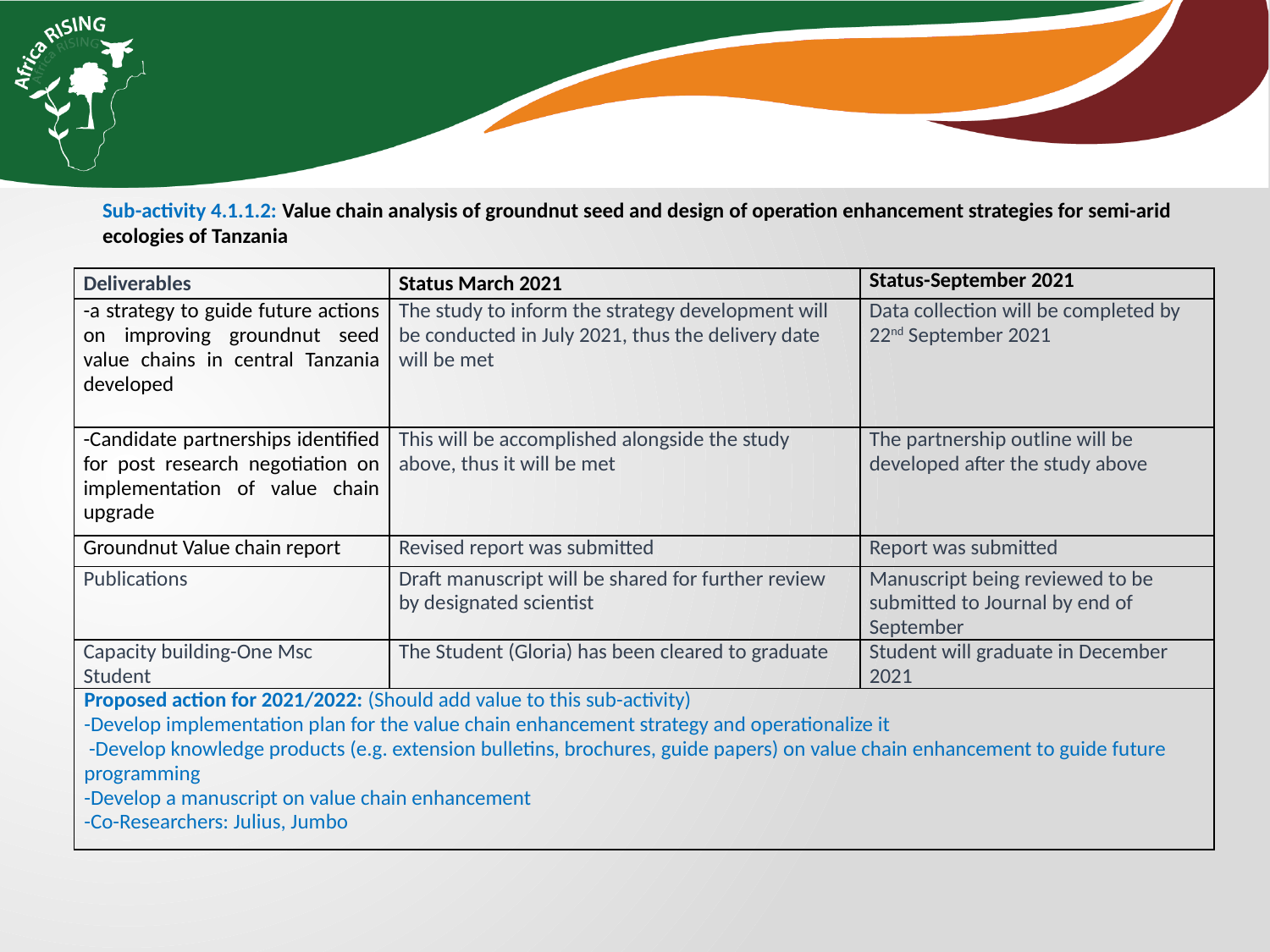

Sub-activity 4.1.1.2: Value chain analysis of groundnut seed and design of operation enhancement strategies for semi-arid ecologies of Tanzania
| Deliverables | Status March 2021 | Status-September 2021 |
| --- | --- | --- |
| -a strategy to guide future actions on improving groundnut seed value chains in central Tanzania developed | The study to inform the strategy development will be conducted in July 2021, thus the delivery date will be met | Data collection will be completed by 22nd September 2021 |
| -Candidate partnerships identified for post research negotiation on implementation of value chain upgrade | This will be accomplished alongside the study above, thus it will be met | The partnership outline will be developed after the study above |
| Groundnut Value chain report | Revised report was submitted | Report was submitted |
| Publications | Draft manuscript will be shared for further review by designated scientist | Manuscript being reviewed to be submitted to Journal by end of September |
| Capacity building-One Msc Student | The Student (Gloria) has been cleared to graduate | Student will graduate in December 2021 |
| Proposed action for 2021/2022: (Should add value to this sub-activity) -Develop implementation plan for the value chain enhancement strategy and operationalize it -Develop knowledge products (e.g. extension bulletins, brochures, guide papers) on value chain enhancement to guide future programming -Develop a manuscript on value chain enhancement -Co-Researchers: Julius, Jumbo |  |  |